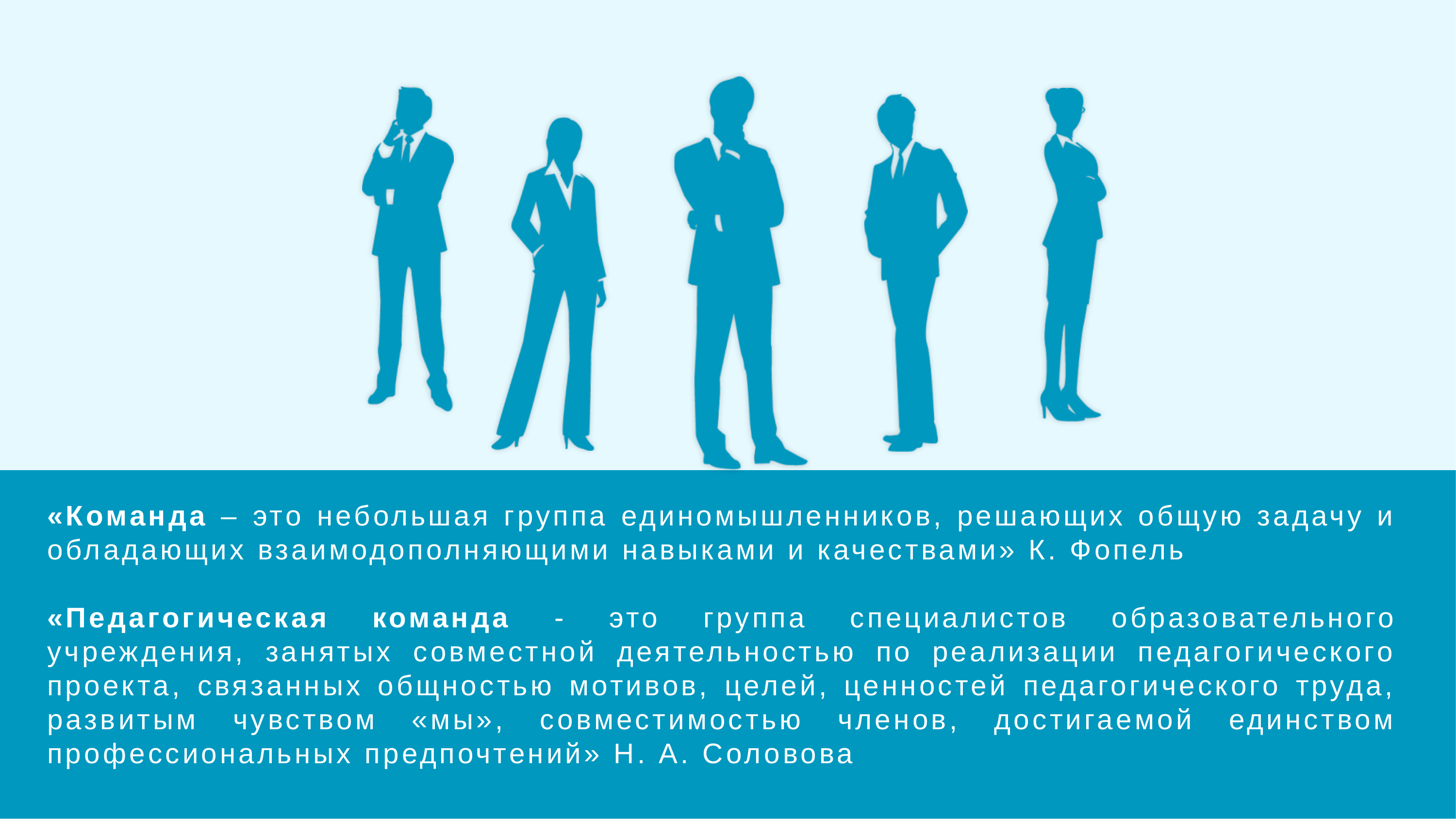

«Команда – это небольшая группа единомышленников, решающих общую задачу и обладающих взаимодополняющими навыками и качествами» К. Фопель

«Педагогическая команда - это группа специалистов образовательного учреждения, занятых совместной деятельностью по реализации педагогического проекта, связанных общностью мотивов, целей, ценностей педагогического труда, развитым чувством «мы», совместимостью членов, достигаемой единством профессиональных предпочтений» Н. А. Соловова